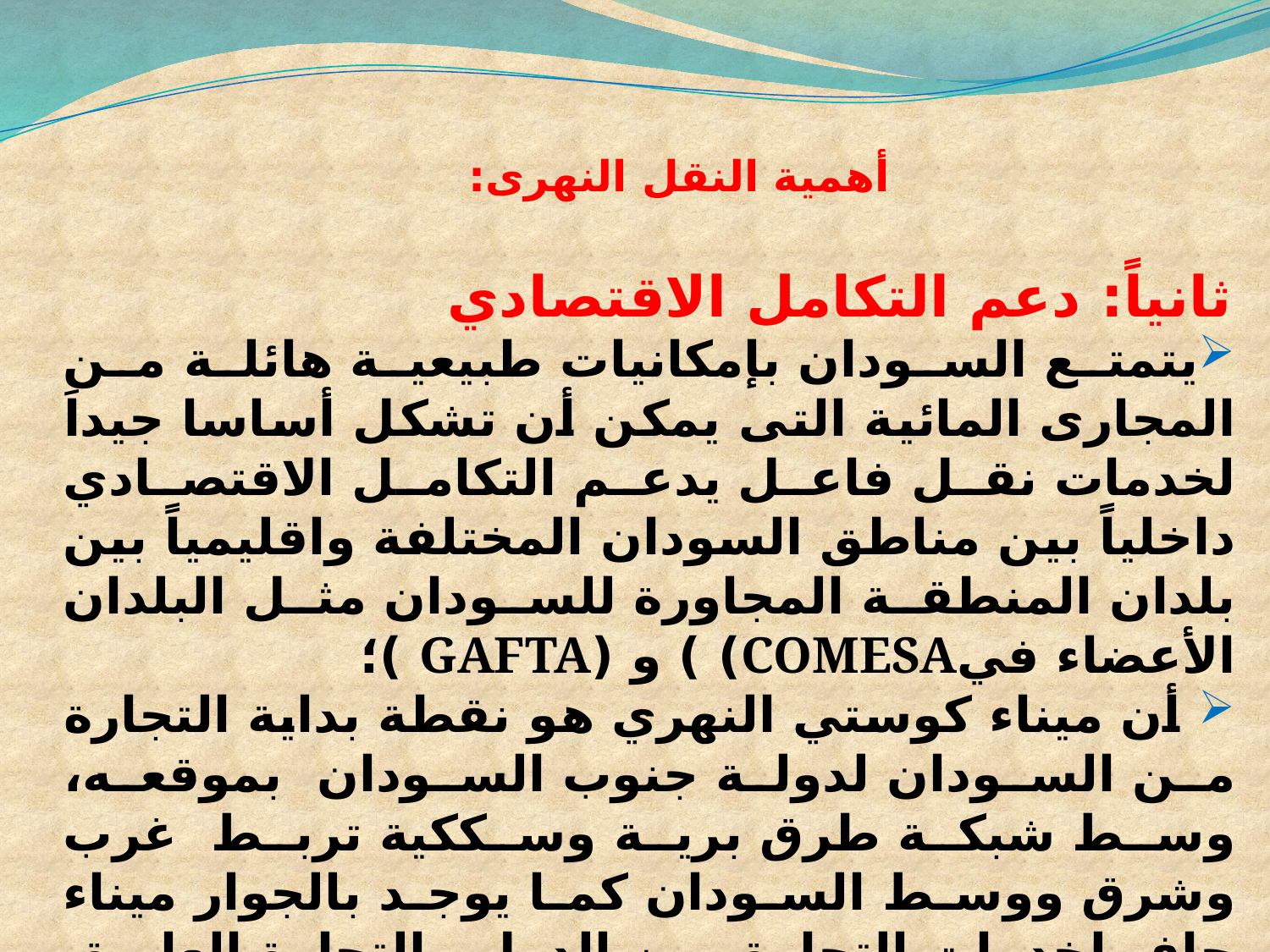

# أهمية النقل النهرى:
ثانياً: دعم التكامل الاقتصادي
يتمتع السودان بإمكانيات طبيعية هائلة من المجارى المائية التى يمكن أن تشكل أساسا جيداَ لخدمات نقل فاعل يدعم التكامل الاقتصادي داخلياً بين مناطق السودان المختلفة واقليمياً بين بلدان المنطقة المجاورة للسودان مثل البلدان الأعضاء فيCOMESA) ) و (GAFTA )؛
 أن ميناء كوستي النهري هو نقطة بداية التجارة من السودان لدولة جنوب السودان  بموقعه، وسط شبكة طرق برية وسككية تربط  غرب وشرق ووسط السودان كما يوجد بالجوار ميناء جاف لخدمات التجارة بين الدول والتجارة العابرة.